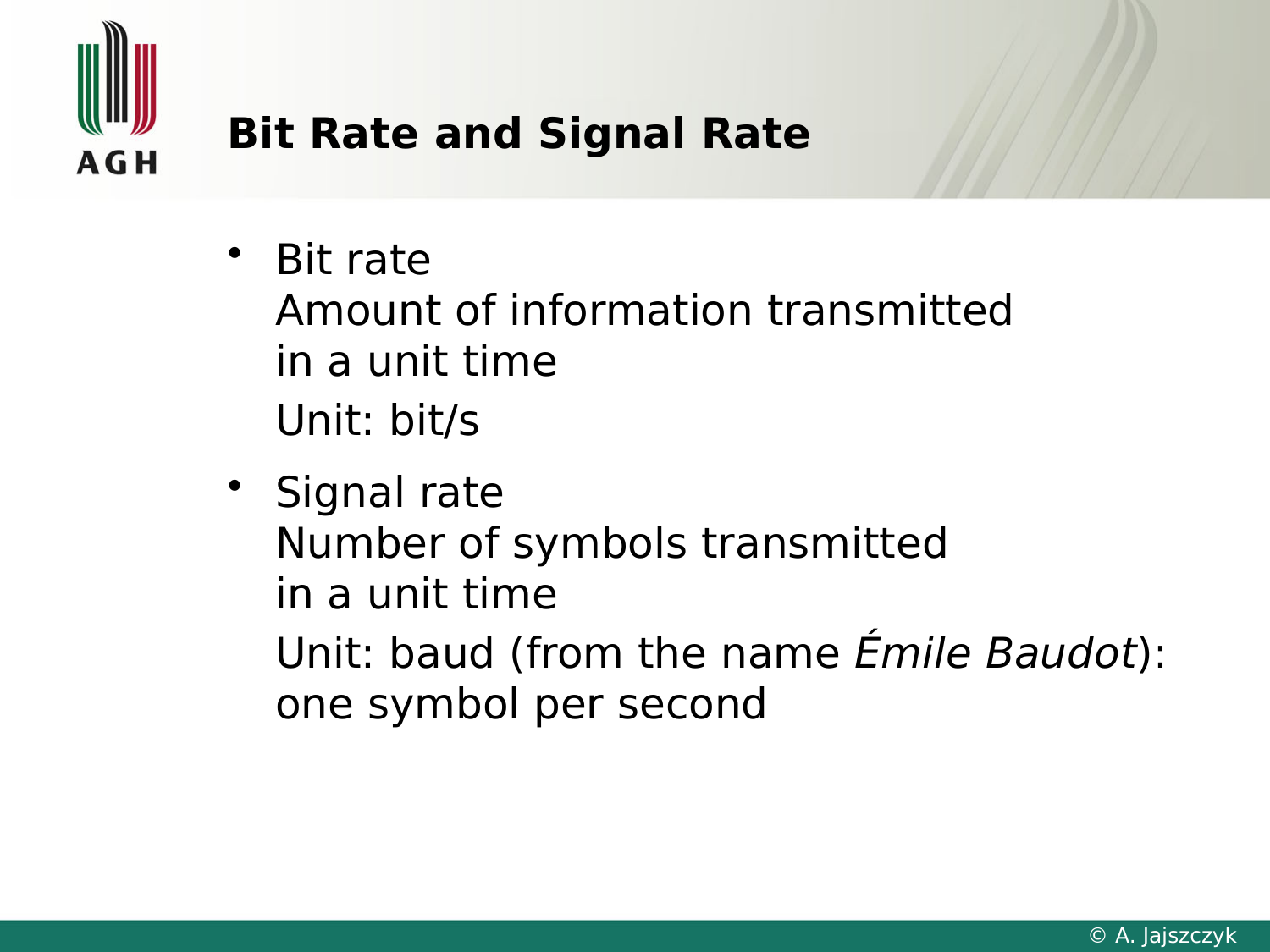

# Bit Rate and Signal Rate
Bit rate
Amount of information transmitted
in a unit time
	Unit: bit/s
Signal rate
Number of symbols transmitted
in a unit time
	Unit: baud (from the name Émile Baudot):
one symbol per second